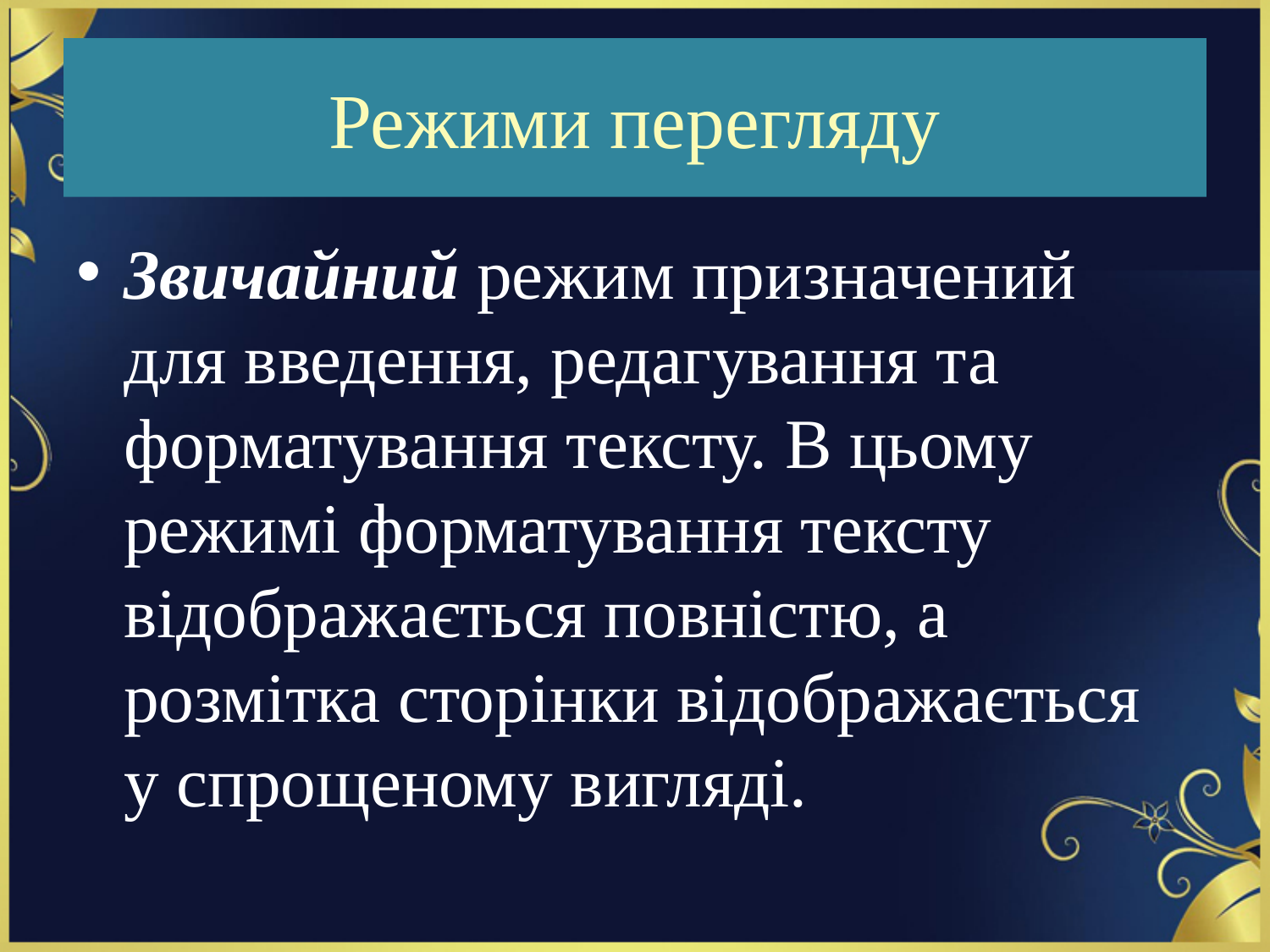

# Режими перегляду
Звичайний режим призначений для введення, редагування та форматування тексту. В цьому режимі форматування тексту відображається повністю, а розмітка сторінки відображається у спрощеному вигляді.